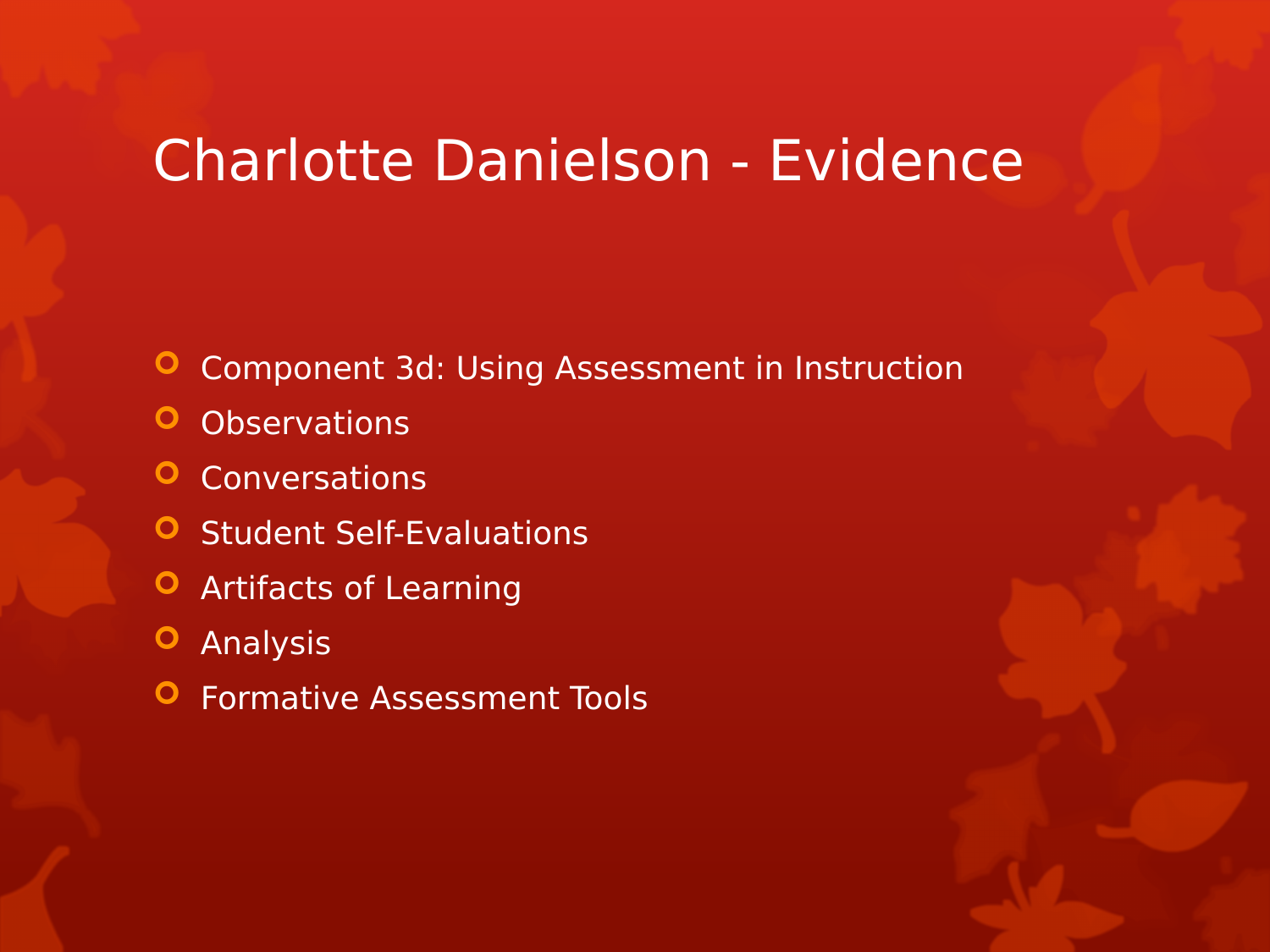

# Charlotte Danielson - Evidence
Component 3d: Using Assessment in Instruction
Observations
Conversations
Student Self-Evaluations
Artifacts of Learning
Analysis
Formative Assessment Tools